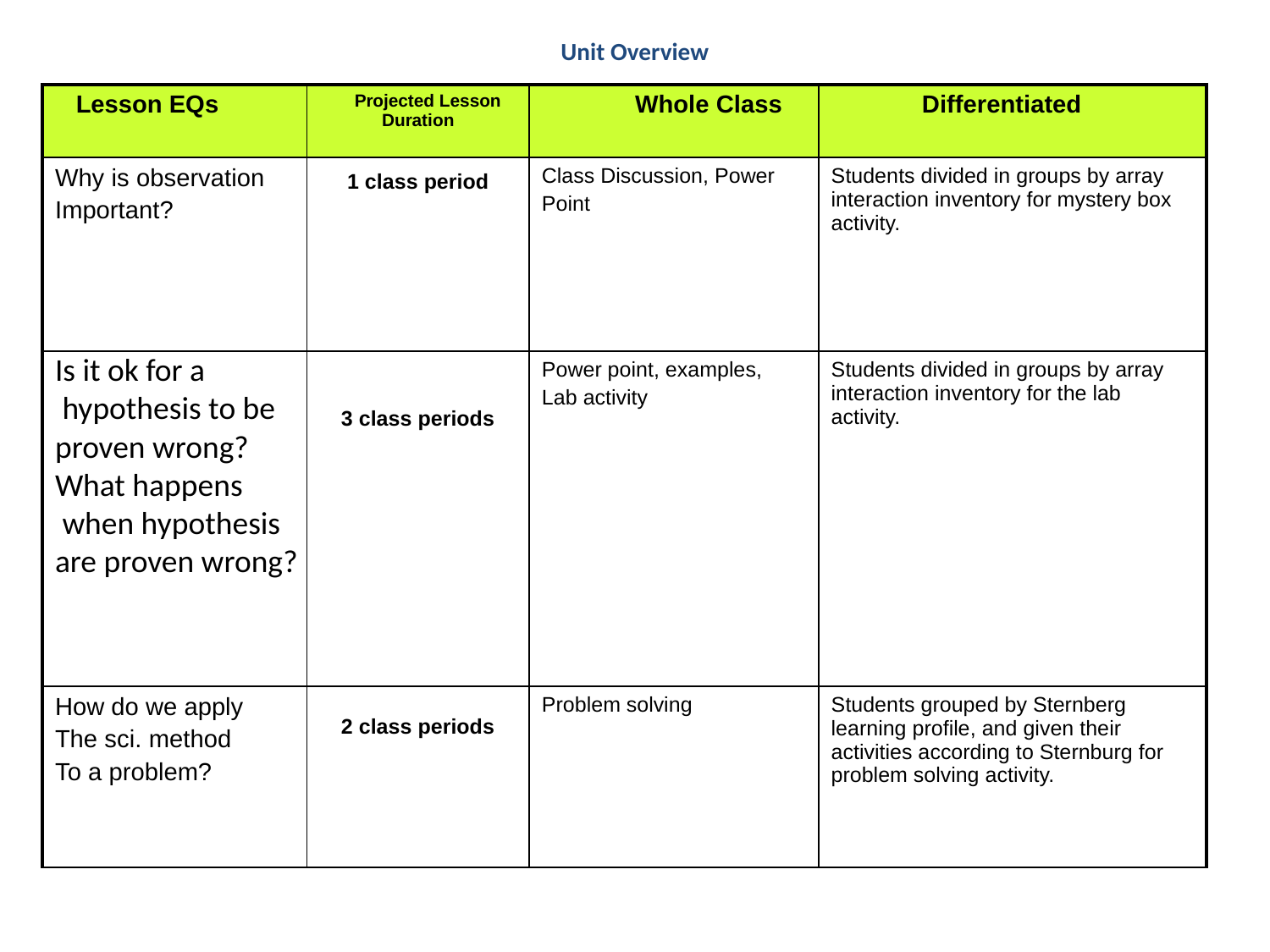

Unit Overview
| Lesson EQs | Whole Class | Differentiated |
| --- | --- | --- |
| Why is observation Important? | Class Discussion, Power Point | Students divided in groups by array interaction inventory for mystery box activity. |
| Is it ok for a hypothesis to be proven wrong? What happens when hypothesis are proven wrong? | Power point, examples, Lab activity | Students divided in groups by array interaction inventory for the lab activity. |
| How do we apply The sci. method To a problem? | Problem solving | Students grouped by Sternberg learning profile, and given their activities according to Sternburg for problem solving activity. |
| Projected Lesson Duration 1 class period 3 class periods 2 class periods |
| --- |